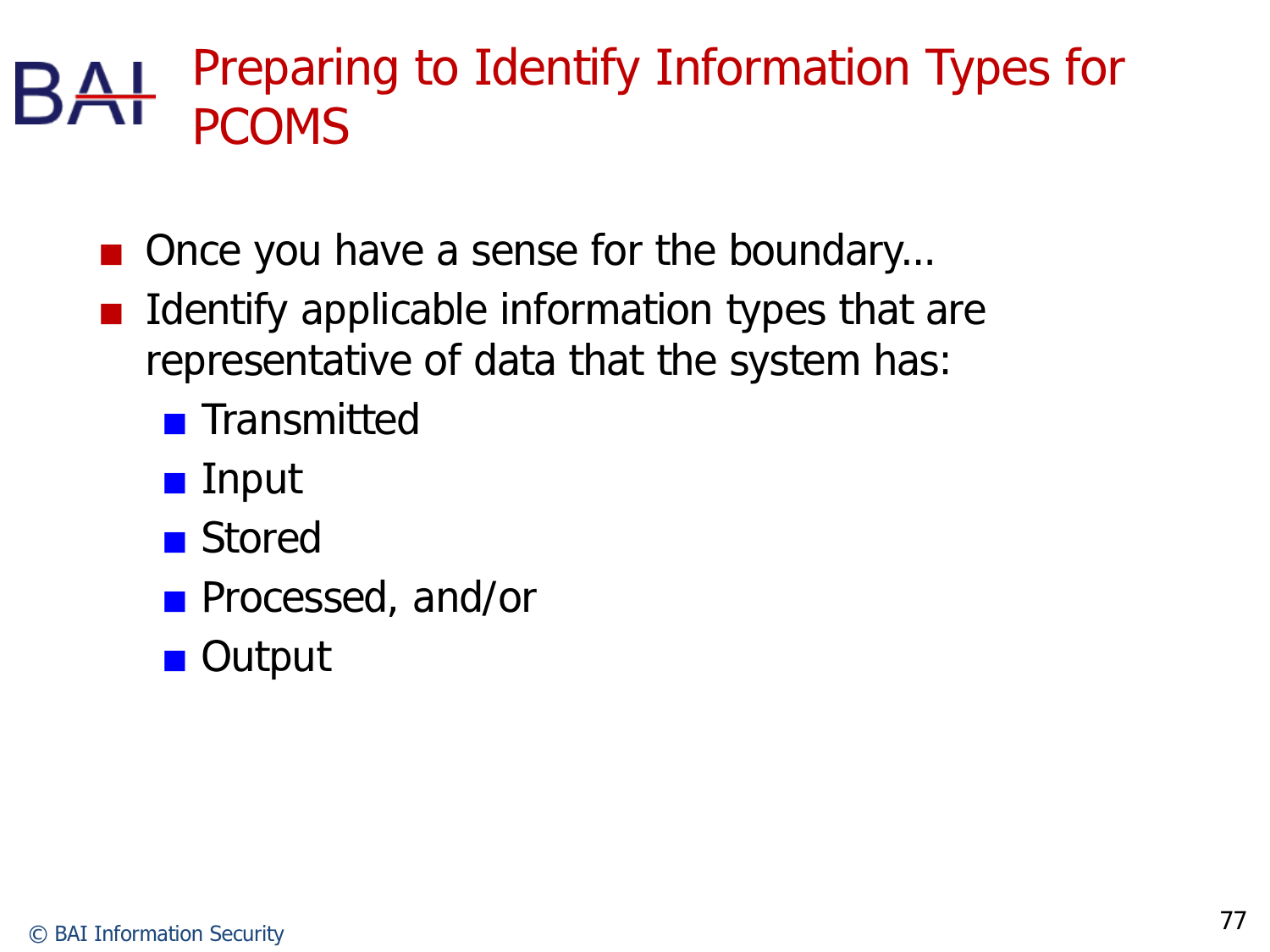

# Preparing to Identify Information Types for PCOMS
Once you have a sense for the boundary…
Identify applicable information types that are representative of data that the system has:
Transmitted
Input
Stored
Processed, and/or
Output